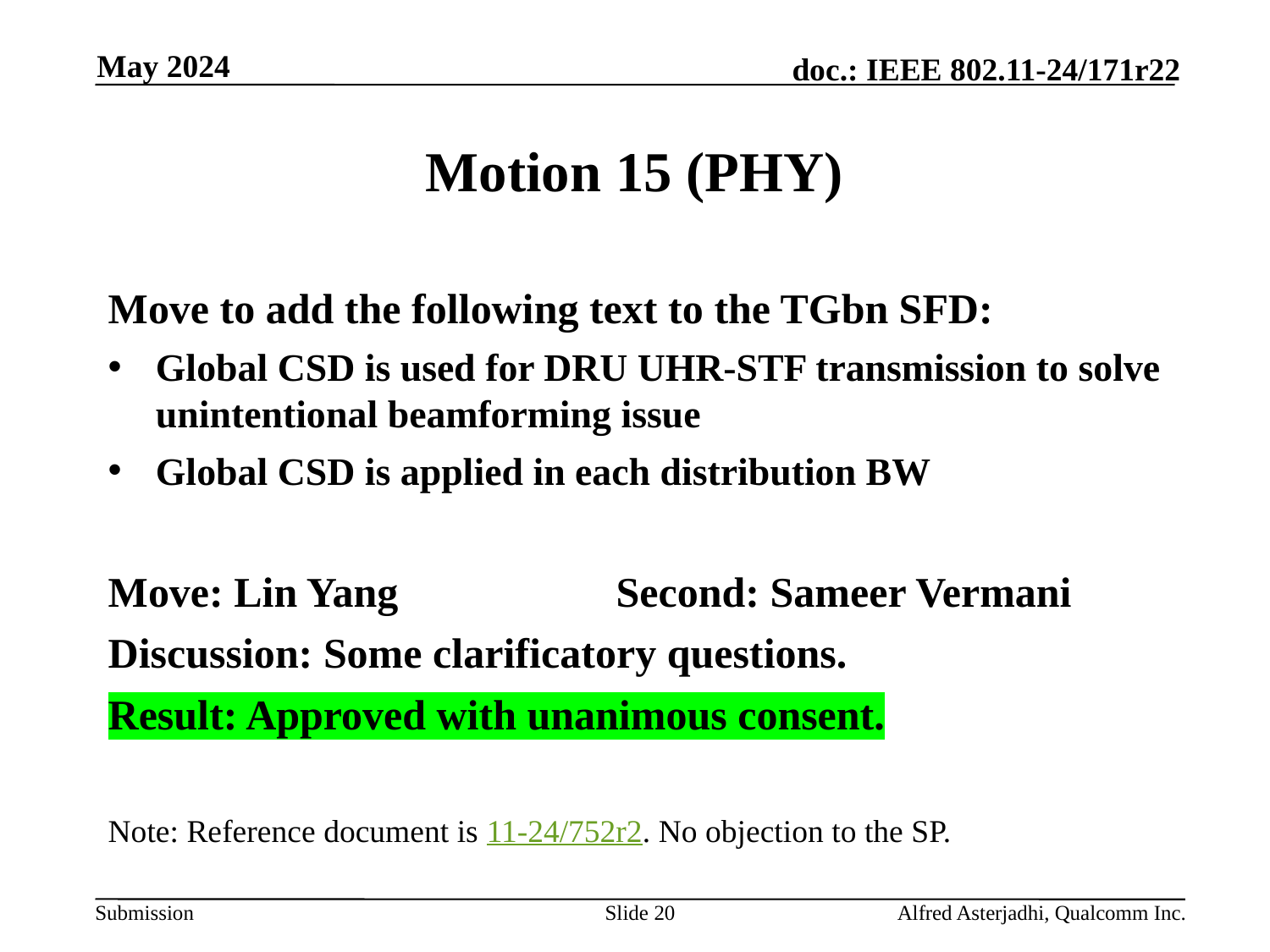

May 2024
# Motion 15 (PHY)
Move to add the following text to the TGbn SFD:
Global CSD is used for DRU UHR-STF transmission to solve unintentional beamforming issue
Global CSD is applied in each distribution BW

Move: Lin Yang		Second: Sameer Vermani
Discussion: Some clarificatory questions.
Result: Approved with unanimous consent.

Note: Reference document is 11-24/752r2. No objection to the SP.

Slide 20
Alfred Asterjadhi, Qualcomm Inc.